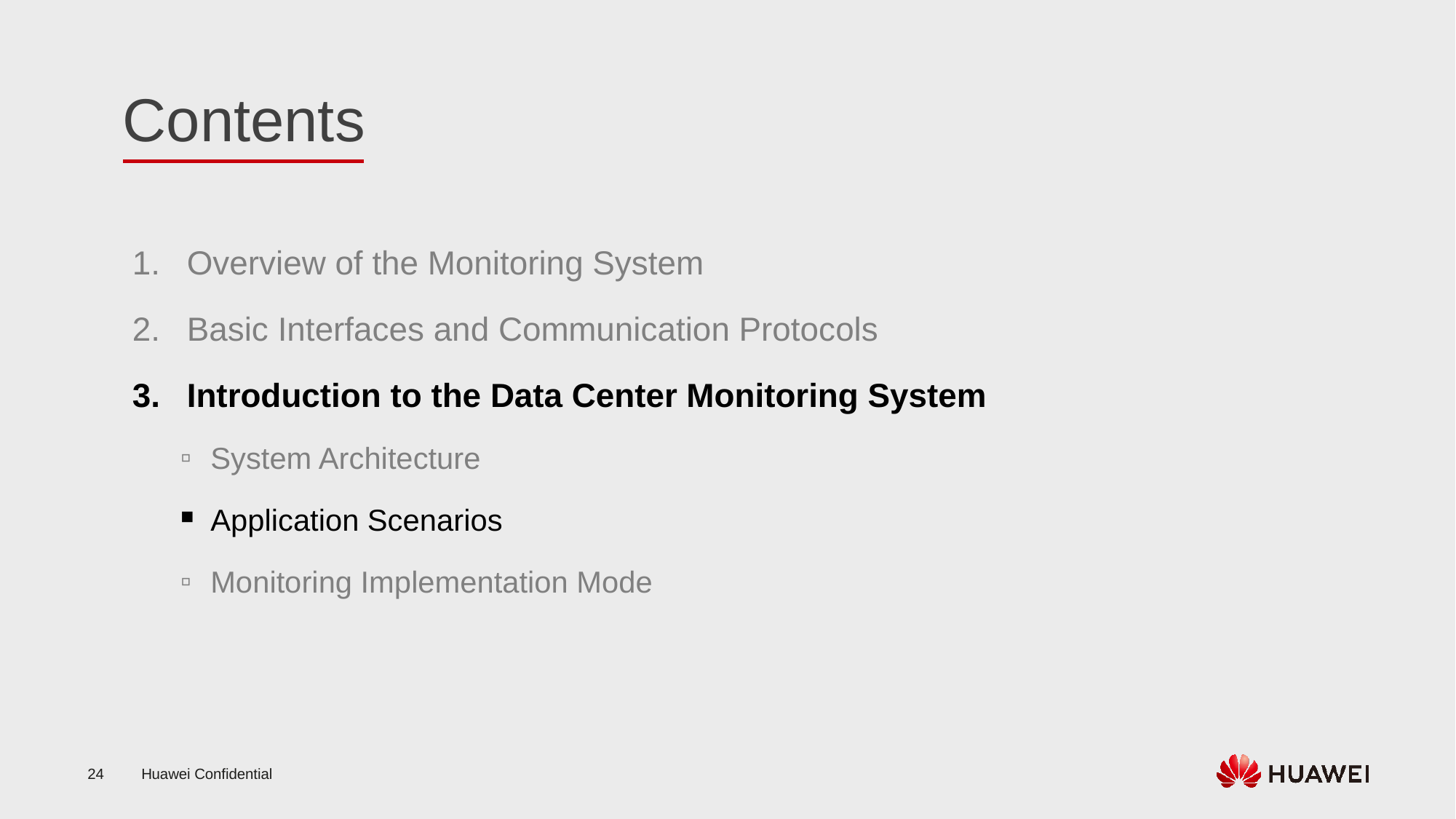

Overview of the Monitoring System
Basic Interfaces and Communication Protocols
Introduction to the Data Center Monitoring System
System Architecture
Application Scenarios
Monitoring Implementation Mode